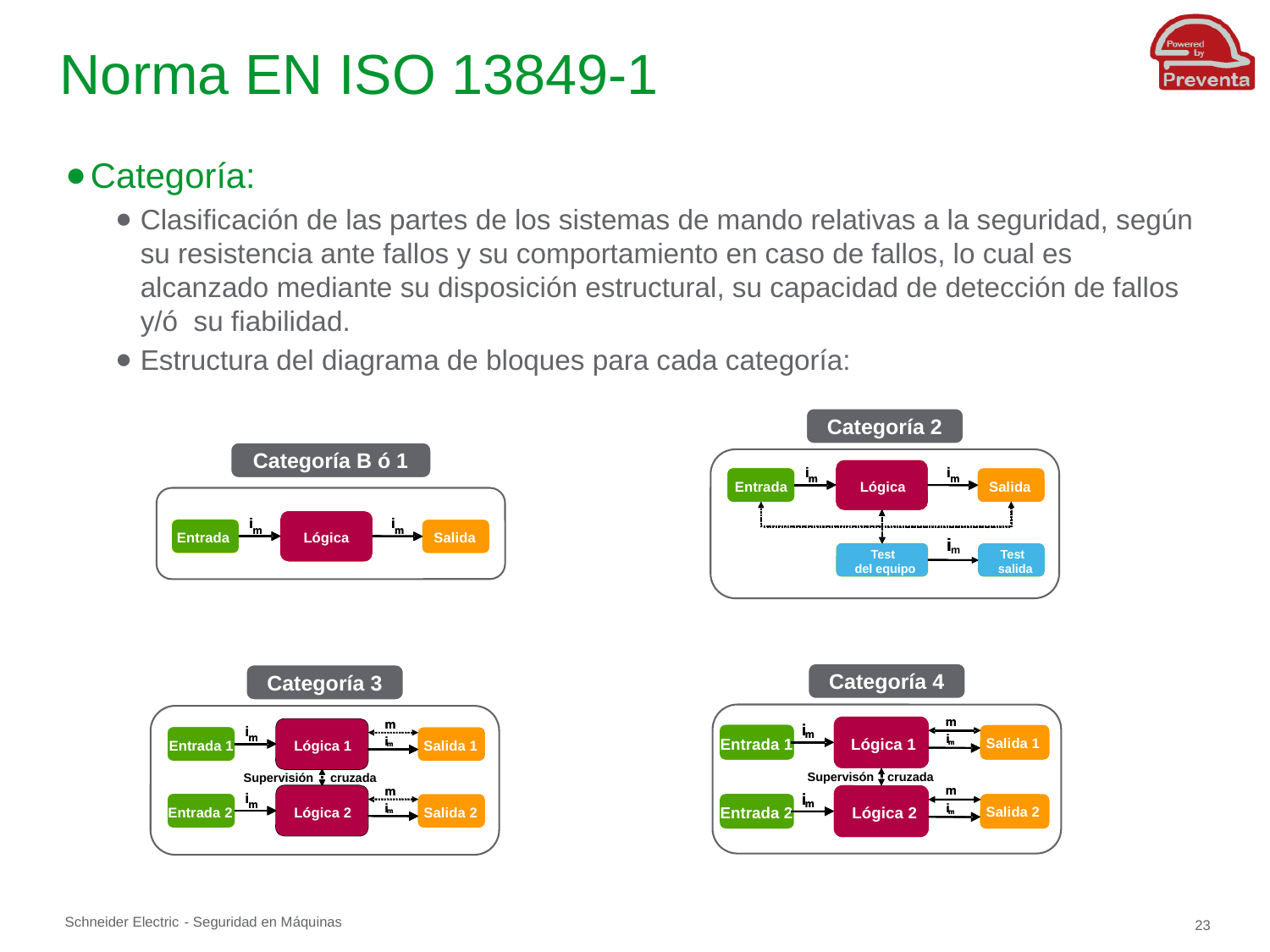

# Norma EN ISO 13849-1
Categoría:
Clasificación de las partes de los sistemas de mando relativas a la seguridad, según su resistencia ante fallos y su comportamiento en caso de fallos, lo cual es alcanzado mediante su disposición estructural, su capacidad de detección de fallos y/ó  su fiabilidad.
Estructura del diagrama de bloques para cada categoría:

Categoría 2

i
i
i
i

m
m
m
m
Entrada
Input
Lógica
Logic
Output
Salida

i
i
m

Test
Test
Test
Test

equipment
del equipo
output
salida
Categoría B ó 1

i
i
i
i

m
m
m
m
Entrada
Input
Lógica
Logic
Output
Salida

Categoría 4

m
m

i
i

m
m
i
i
Entrada 1
Input 1
Lógica 1
Logic 1
Output 1
Salida 1

m
m

Supervisón    cruzada

m
m

i
i

m
m
i
i
Entrada 2
Lógica 2
Logic 2
Output 2
Salida 2

m
m

Categoría 3

m
m

i
i

m
m
i
i
Entrada 1
Input 1
Lógica 1
Logic 1
Output 1
Salida 1

m
m

Supervisión     cruzada
m
m

i
i

m
m
i
i
Entrada 2
Input 2
Lógica 2
Logic 2
Output 2
Salida 2

m
m